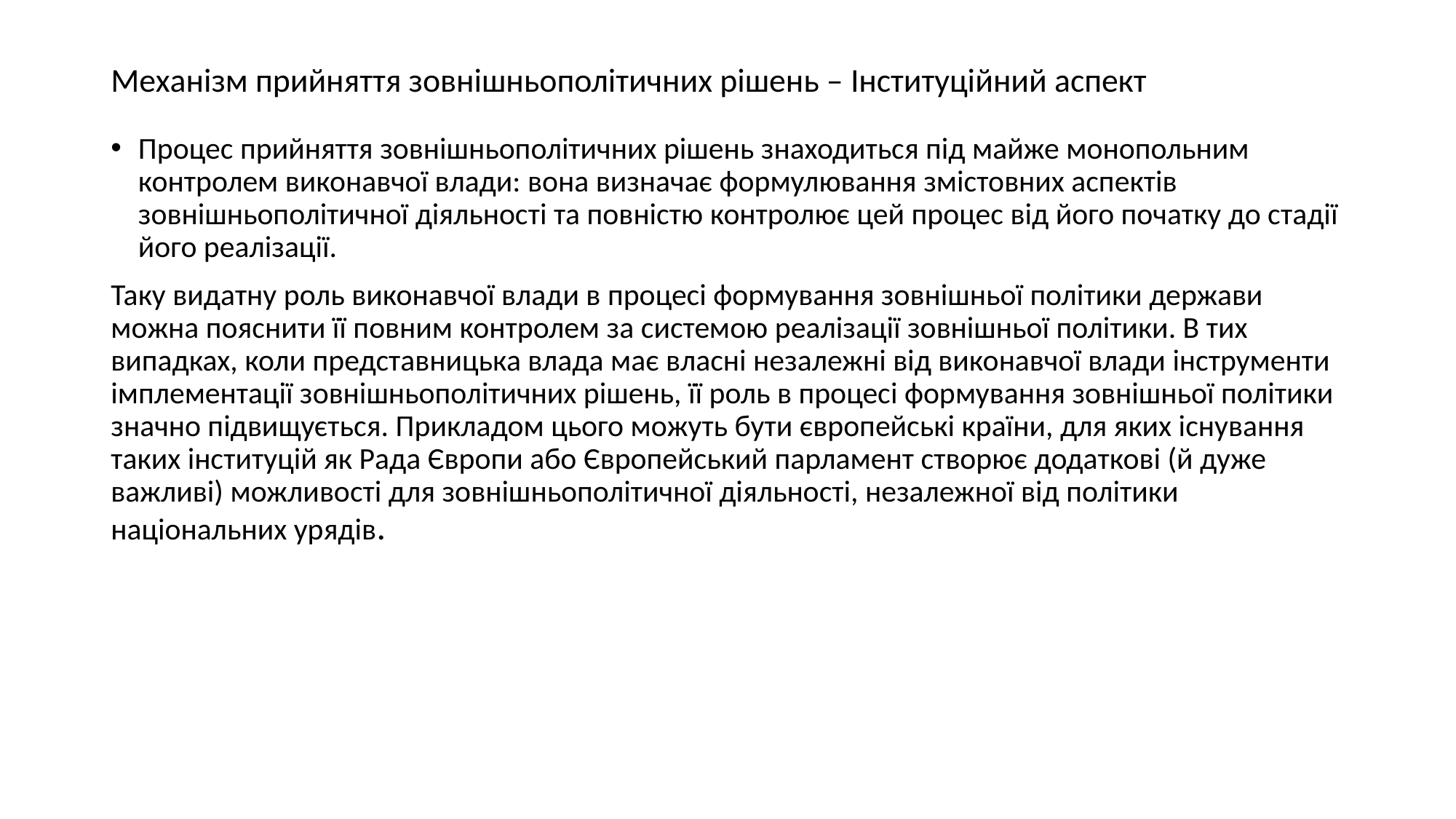

# Механізм прийняття зовнішньополітичних рішень – Інституційний аспект
Процес прийняття зовнішньополітичних рішень знаходиться під майже монопольним контролем виконавчої влади: вона визначає формулювання змістовних аспектів зовнішньополітичної діяльності та повністю контролює цей процес від його початку до стадії його реалізації.
Таку видатну роль виконавчої влади в процесі формування зовнішньої політики держави можна пояснити її повним контролем за системою реалізації зовнішньої політики. В тих випадках, коли представницька влада має власні незалежні від виконавчої влади інструменти імплементації зовнішньополітичних рішень, її роль в процесі формування зовнішньої політики значно підвищується. Прикладом цього можуть бути європейські країни, для яких існування таких інституцій як Рада Європи або Європейський парламент створює додаткові (й дуже важливі) можливості для зовнішньополітичної діяльності, незалежної від політики національних урядів.